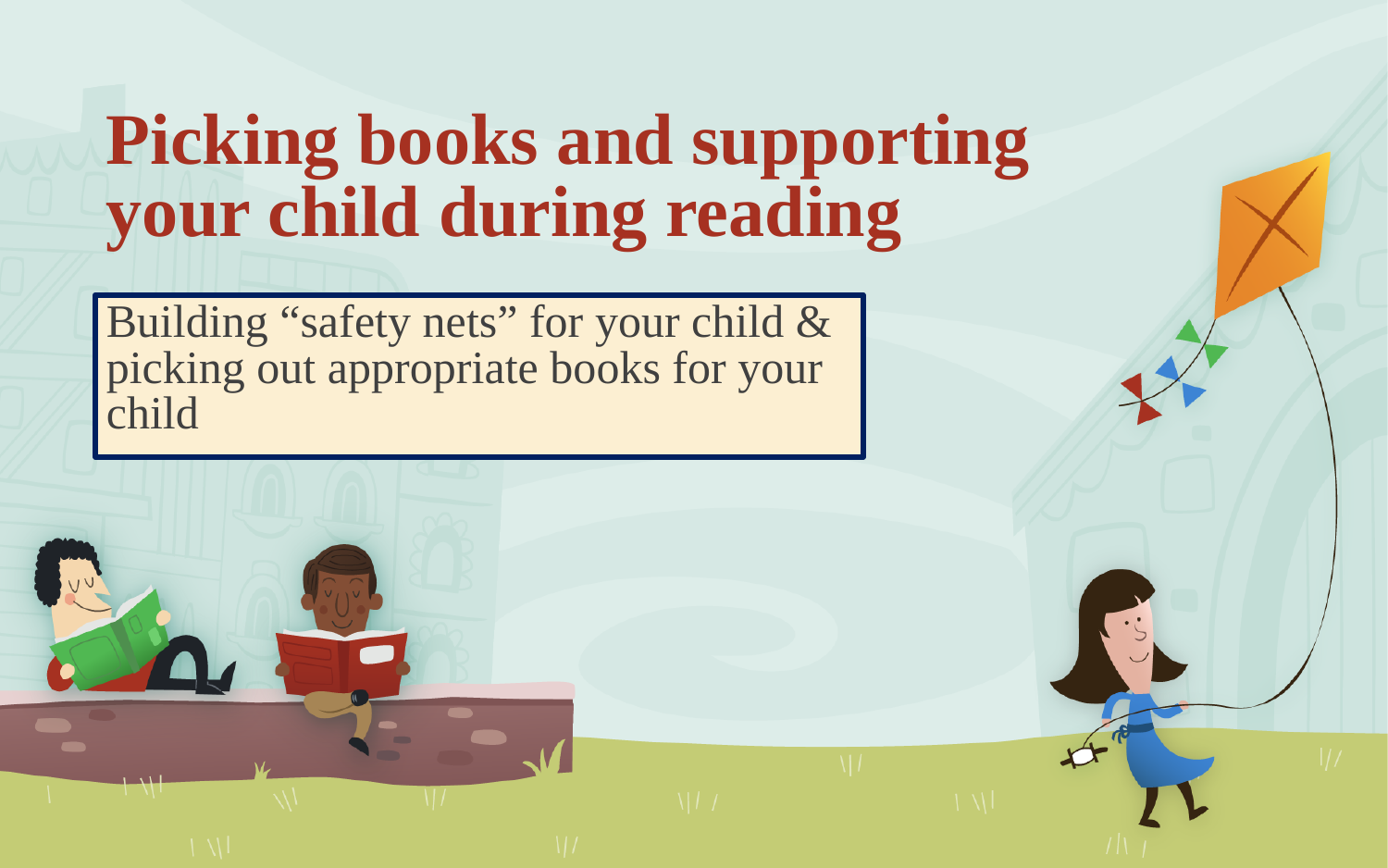

# Picking books and supporting your child during reading
Building “safety nets” for your child & picking out appropriate books for your child